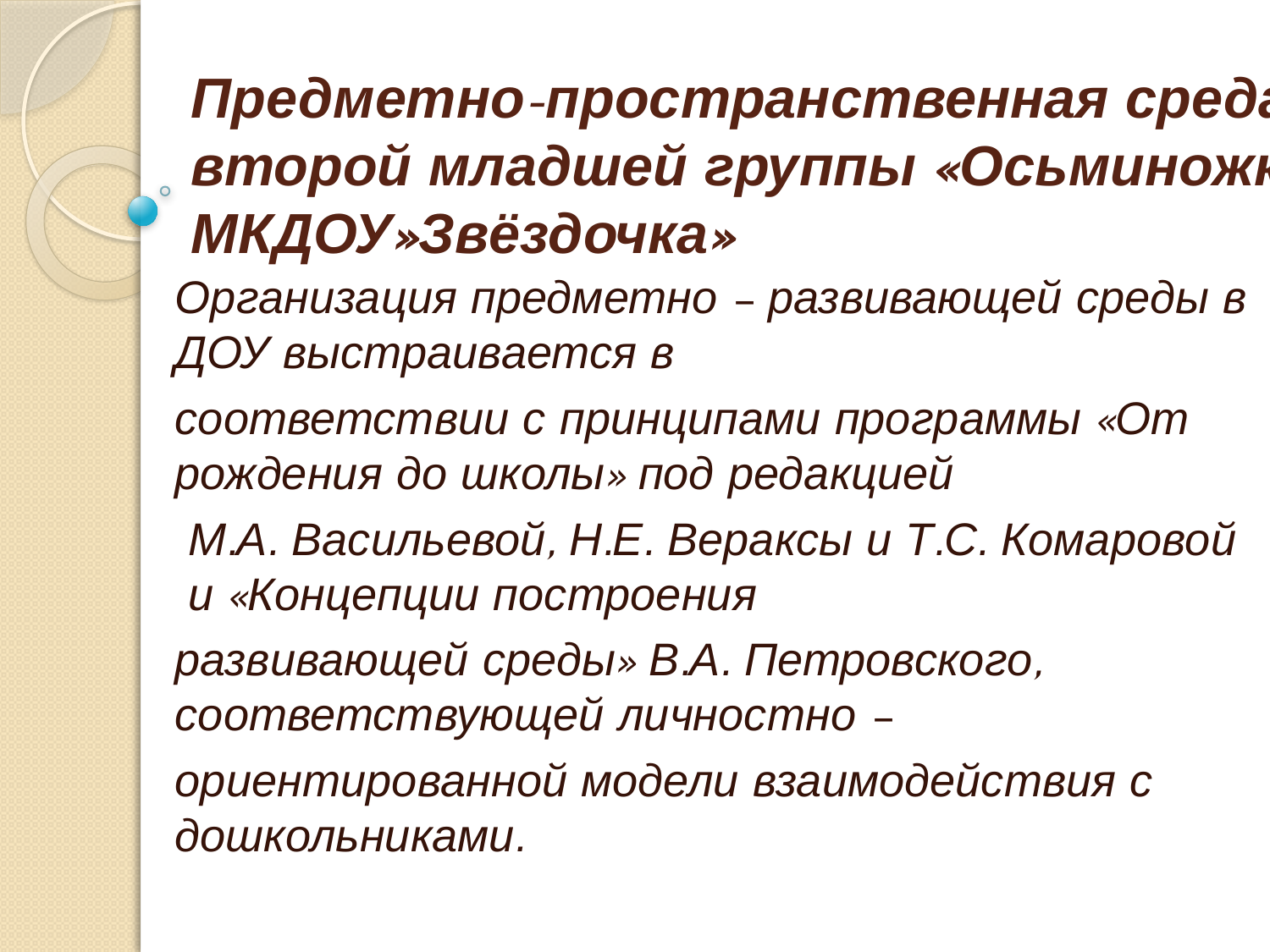

# Предметно-пространственная среда второй младшей группы «Осьминожки» МКДОУ»Звёздочка»
Организация предметно – развивающей среды в ДОУ выстраивается в
соответствии с принципами программы «От рождения до школы» под редакцией
 М.А. Васильевой, Н.Е. Вераксы и Т.С. Комаровой  и «Концепции построения
развивающей среды» В.А. Петровского, соответствующей личностно –
ориентированной модели взаимодействия с дошкольниками.